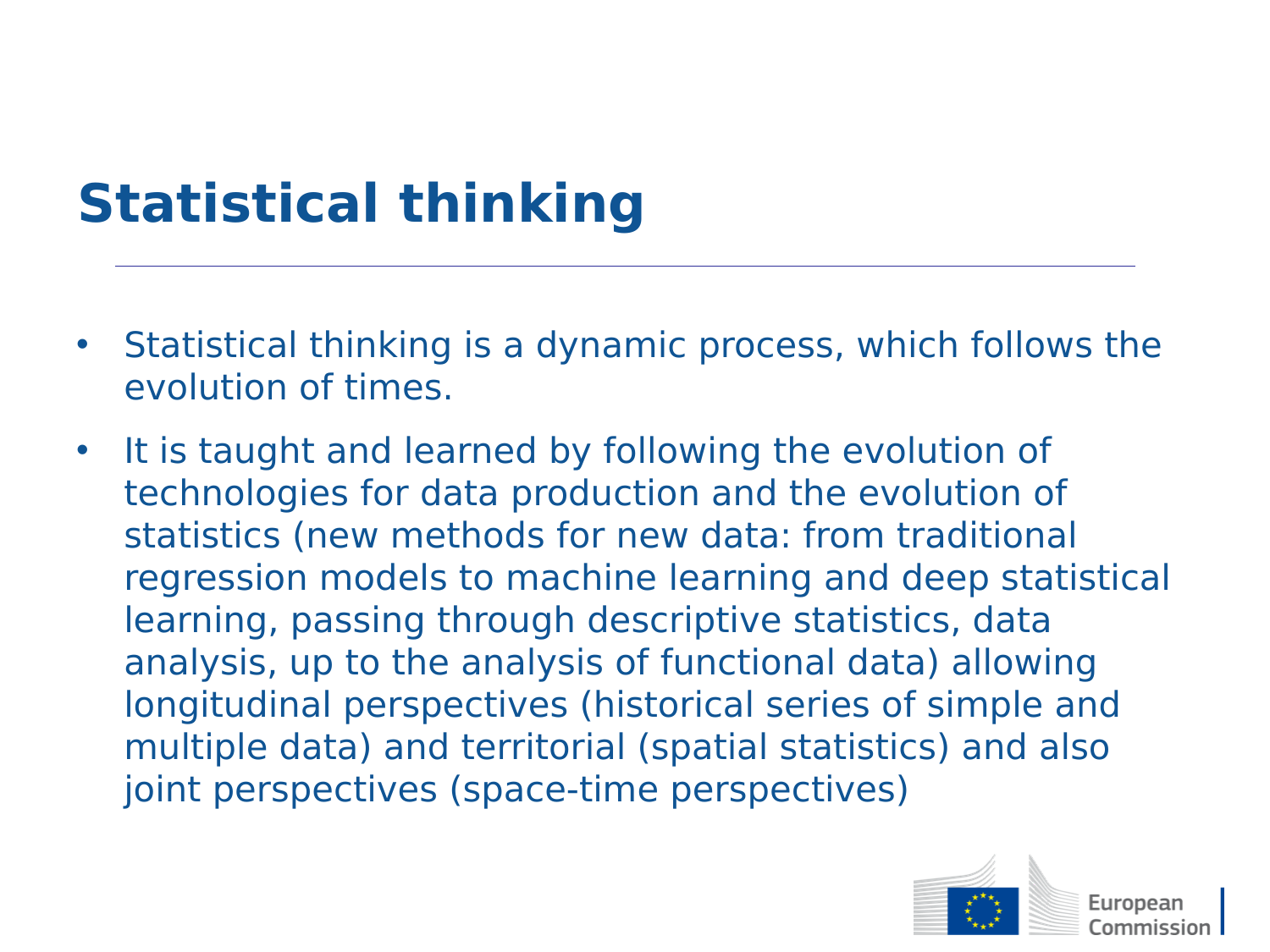

# Statistical thinking
Statistical thinking is a dynamic process, which follows the evolution of times.
It is taught and learned by following the evolution of technologies for data production and the evolution of statistics (new methods for new data: from traditional regression models to machine learning and deep statistical learning, passing through descriptive statistics, data analysis, up to the analysis of functional data) allowing longitudinal perspectives (historical series of simple and multiple data) and territorial (spatial statistics) and also joint perspectives (space-time perspectives)